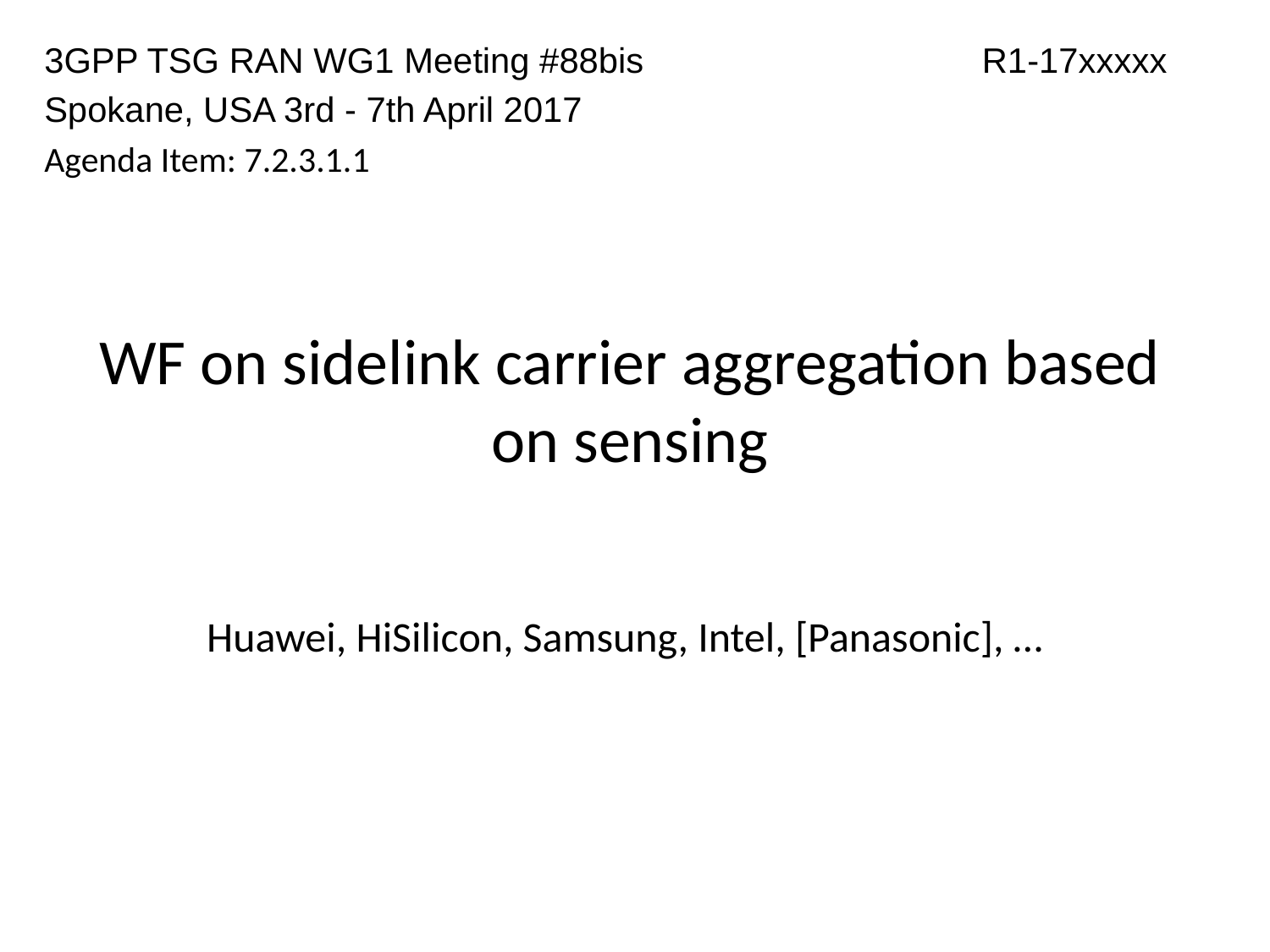

3GPP TSG RAN WG1 Meeting #88bis            		     R1-17xxxxx
Spokane, USA 3rd - 7th April 2017
Agenda Item: 7.2.3.1.1
# WF on sidelink carrier aggregation based on sensing

Huawei, HiSilicon, Samsung, Intel, [Panasonic], …